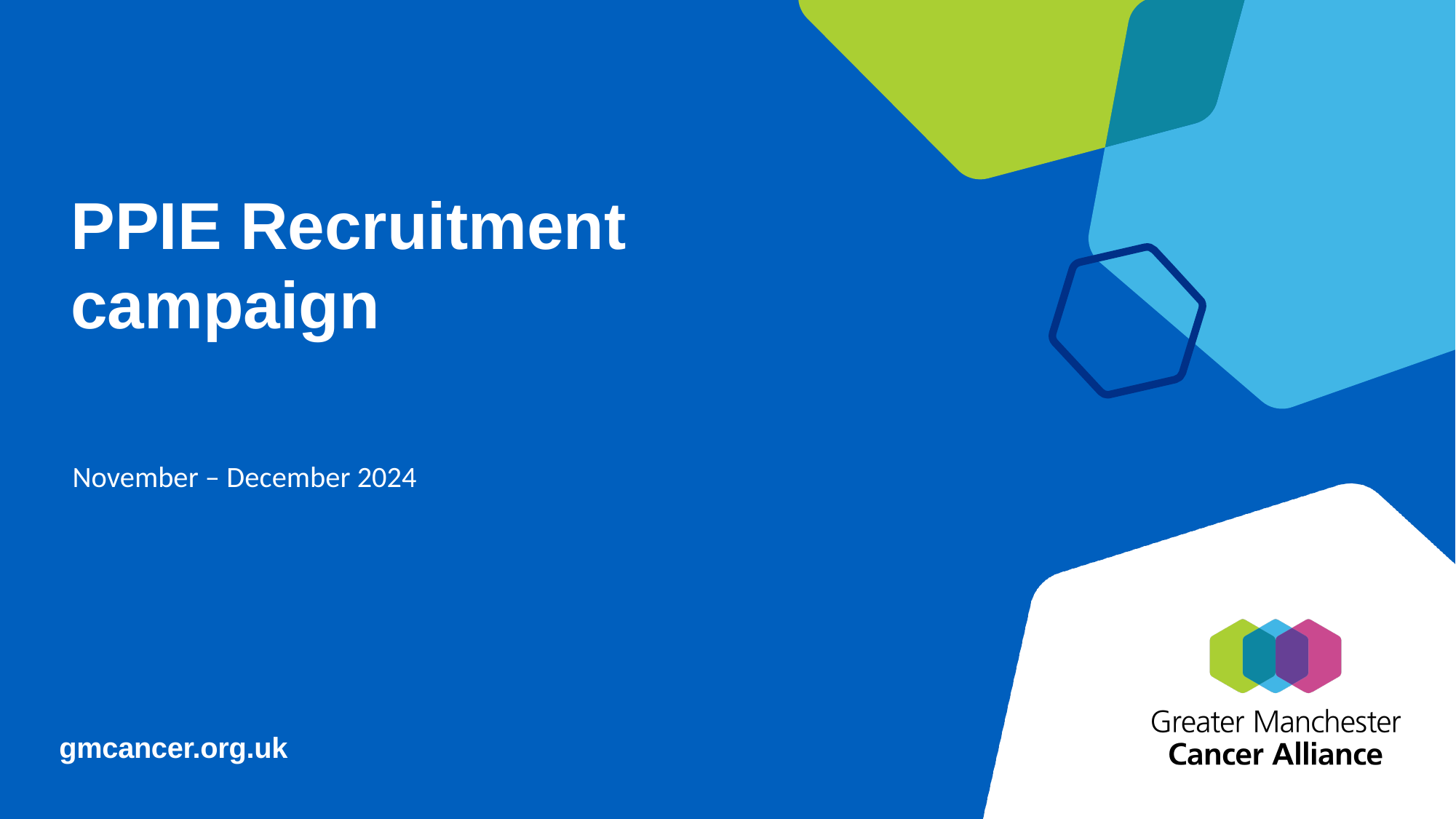

PPIE Recruitment campaign
November – December 2024